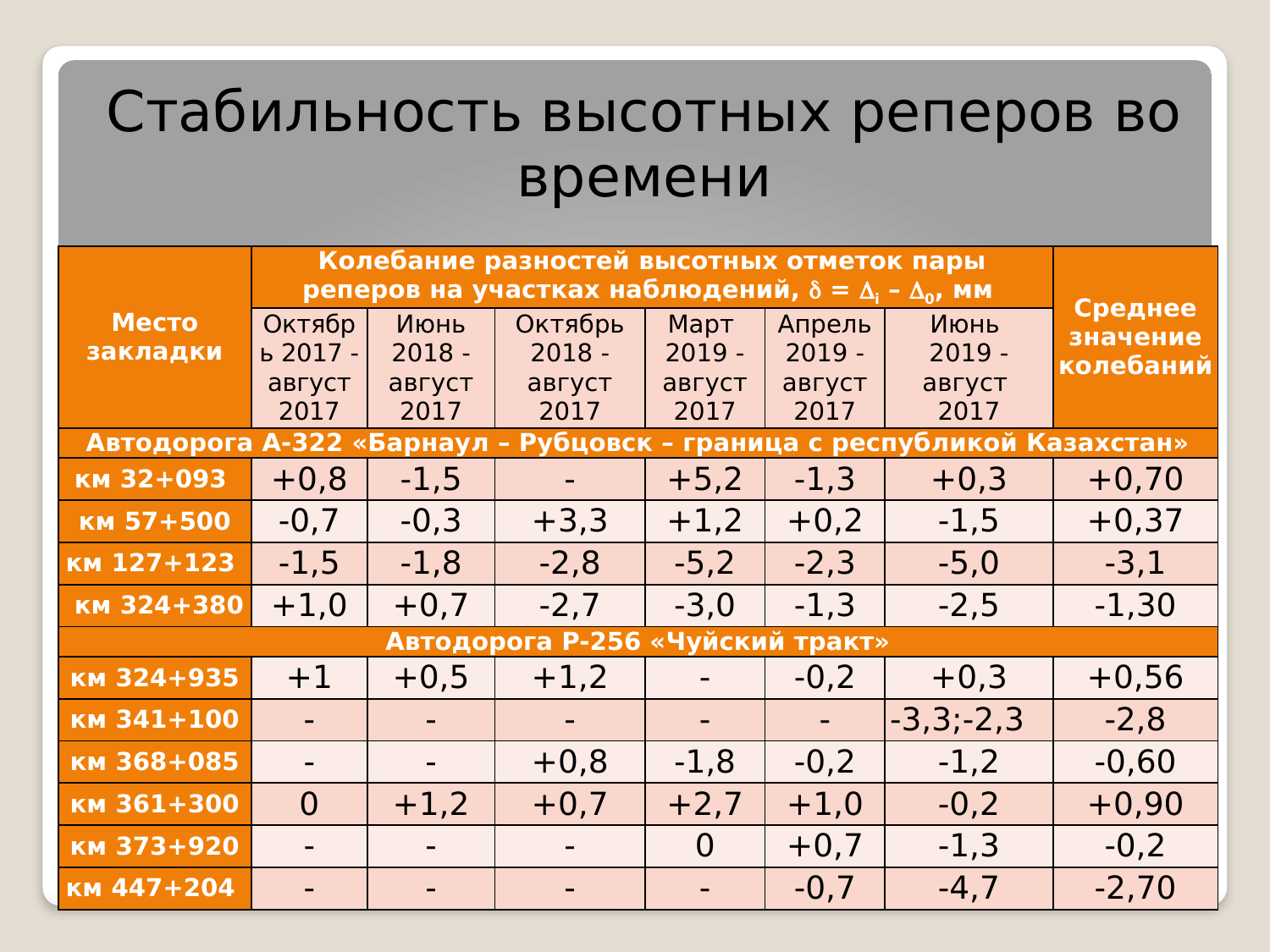

Стабильность высотных реперов во времени
| Место закладки | Колебание разностей высотных отметок пары реперов на участках наблюдений, δ = Δi – Δ0, мм |  |  |  |  |  | Среднее значение колебаний |
| --- | --- | --- | --- | --- | --- | --- | --- |
|  | Октябрь 2017 -август 2017 | Июнь 2018 - август 2017 | Октябрь 2018 - август 2017 | Март 2019 - август 2017 | Апрель 2019 - август 2017 | Июнь 2019 - август 2017 |  |
| Автодорога А-322 «Барнаул – Рубцовск – граница с республикой Казахстан» |  |  |  |  |  |  |  |
| км 32+093 | +0,8 | -1,5 | - | +5,2 | -1,3 | +0,3 | +0,70 |
| км 57+500 | -0,7 | -0,3 | +3,3 | +1,2 | +0,2 | -1,5 | +0,37 |
| км 127+123 | -1,5 | -1,8 | -2,8 | -5,2 | -2,3 | -5,0 | -3,1 |
| км 324+380 | +1,0 | +0,7 | -2,7 | -3,0 | -1,3 | -2,5 | -1,30 |
| Автодорога P-256 «Чуйский тракт» |  |  |  |  |  |  |  |
| км 324+935 | +1 | +0,5 | +1,2 | - | -0,2 | +0,3 | +0,56 |
| км 341+100 | - | - | - | - | - | -3,3;-2,3 | -2,8 |
| км 368+085 | - | - | +0,8 | -1,8 | -0,2 | -1,2 | -0,60 |
| км 361+300 | 0 | +1,2 | +0,7 | +2,7 | +1,0 | -0,2 | +0,90 |
| км 373+920 | - | - | - | 0 | +0,7 | -1,3 | -0,2 |
| км 447+204 | - | - | - | - | -0,7 | -4,7 | -2,70 |